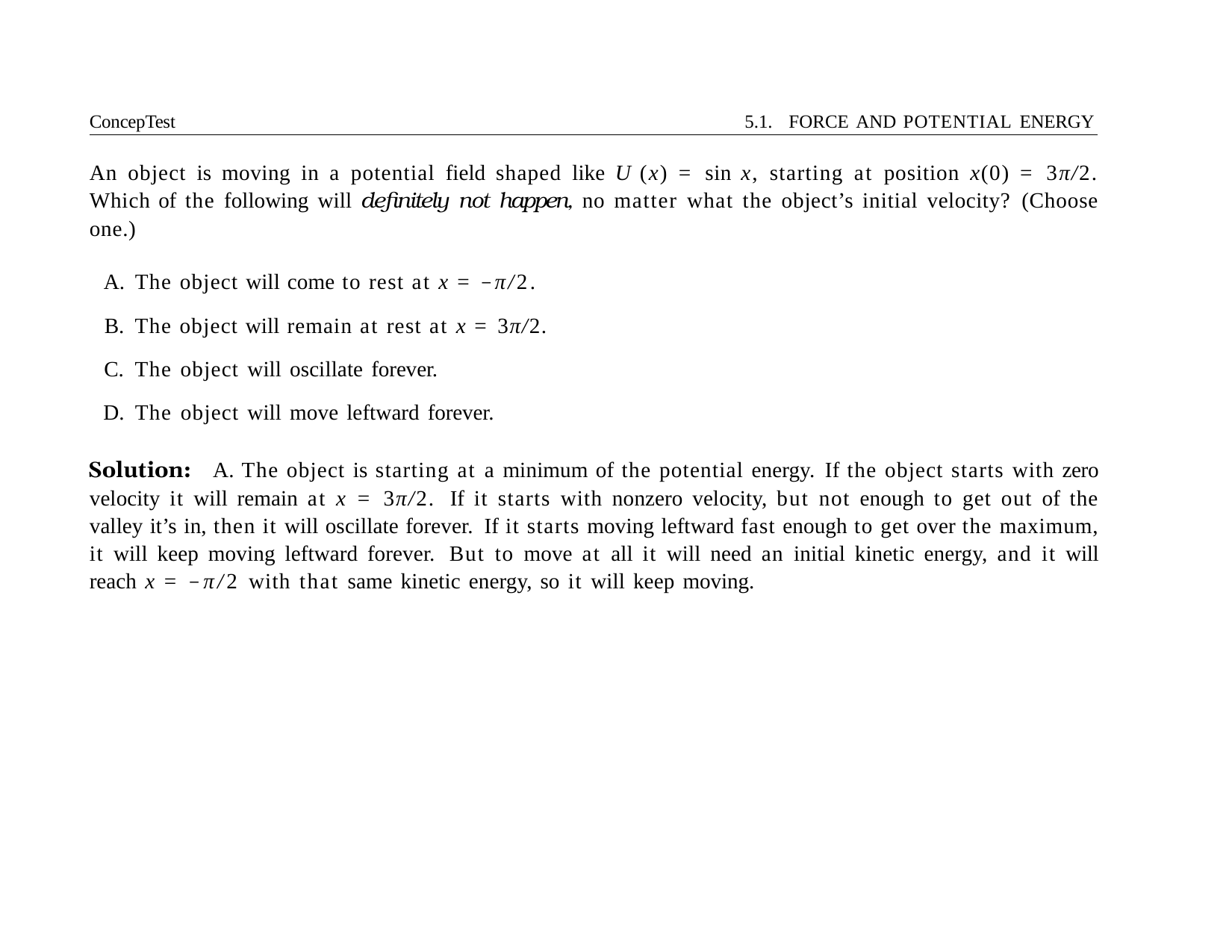

ConcepTest	5.1.  FORCE AND POTENTIAL ENERGY

An object is moving in a potential field shaped like U (x) = sin x, starting at position x(0) = 3π/2. Which of the following will definitely not happen, no matter what the object’s initial velocity? (Choose one.)

The object will come to rest at x = −π/2.
The object will remain at rest at x = 3π/2.
The object will oscillate forever.
The object will move leftward forever.

Solution:  A. The object is starting at a minimum of the potential energy. If the object starts with zero velocity it will remain at x = 3π/2.  If it starts with nonzero velocity, but not enough to get out of the valley it’s in, then it will oscillate forever. If it starts moving leftward fast enough to get over the maximum, it will keep moving leftward forever.  But to move at all it will need an initial kinetic energy, and it will reach x = −π/2 with that same kinetic energy, so it will keep moving.